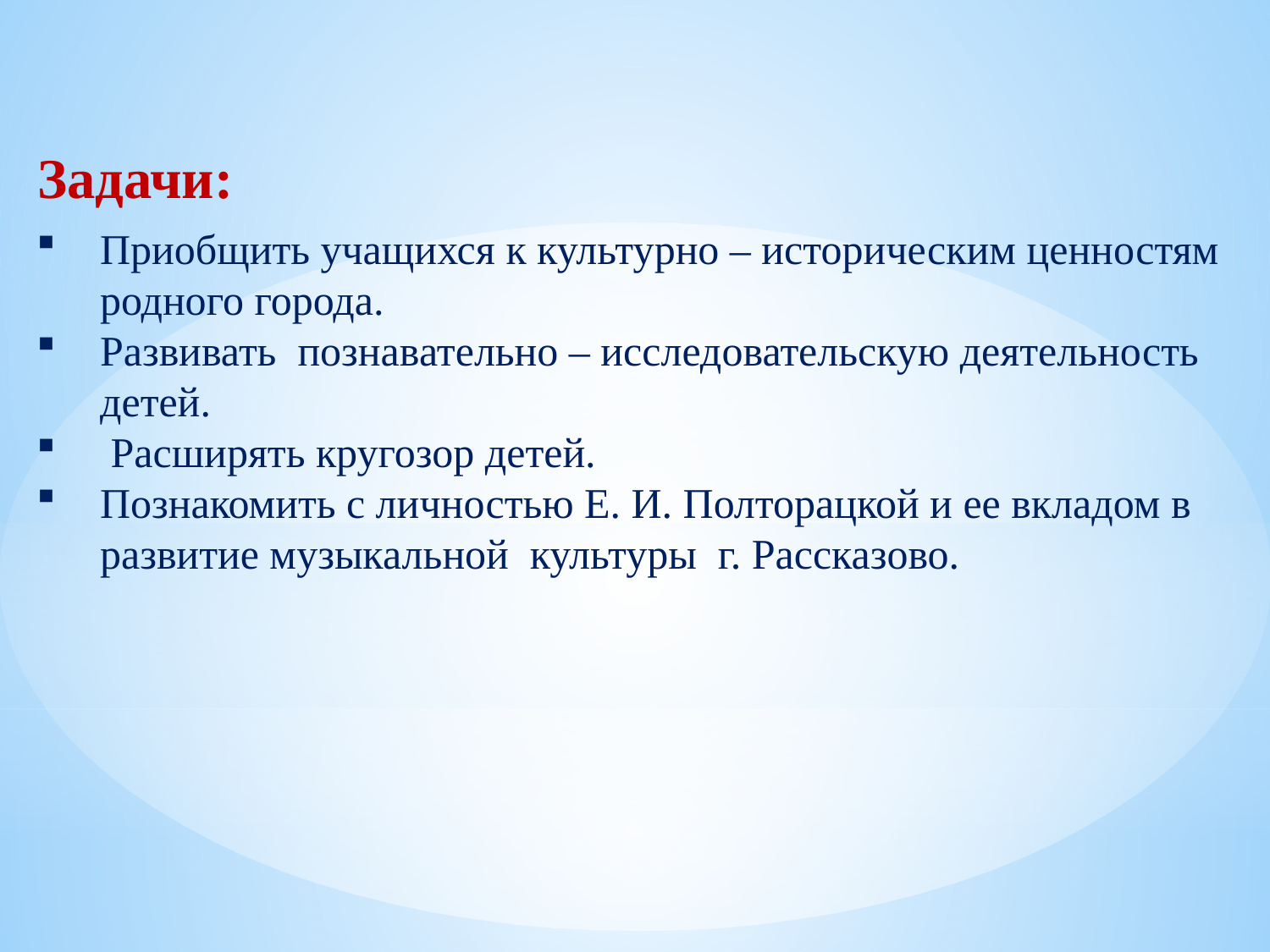

Задачи:
Приобщить учащихся к культурно – историческим ценностям родного города.
Развивать  познавательно – исследовательскую деятельность детей.
 Расширять кругозор детей.
Познакомить с личностью Е. И. Полторацкой и ее вкладом в развитие музыкальной  культуры  г. Рассказово.